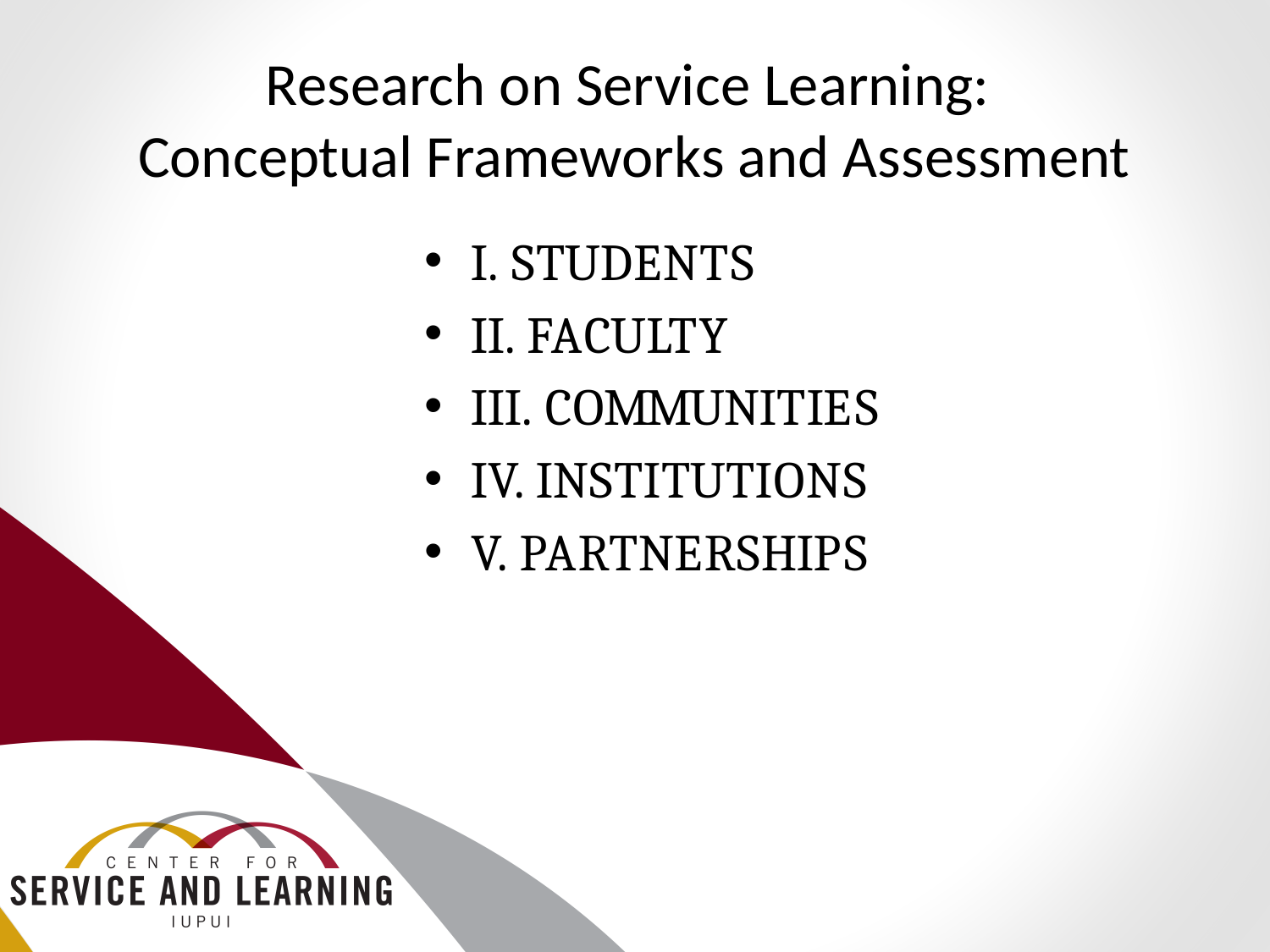

# Research on Service Learning: Conceptual Frameworks and Assessment
I. STUDENTS
II. FACULTY
III. COMMUNITIES
IV. INSTITUTIONS
V. PARTNERSHIPS